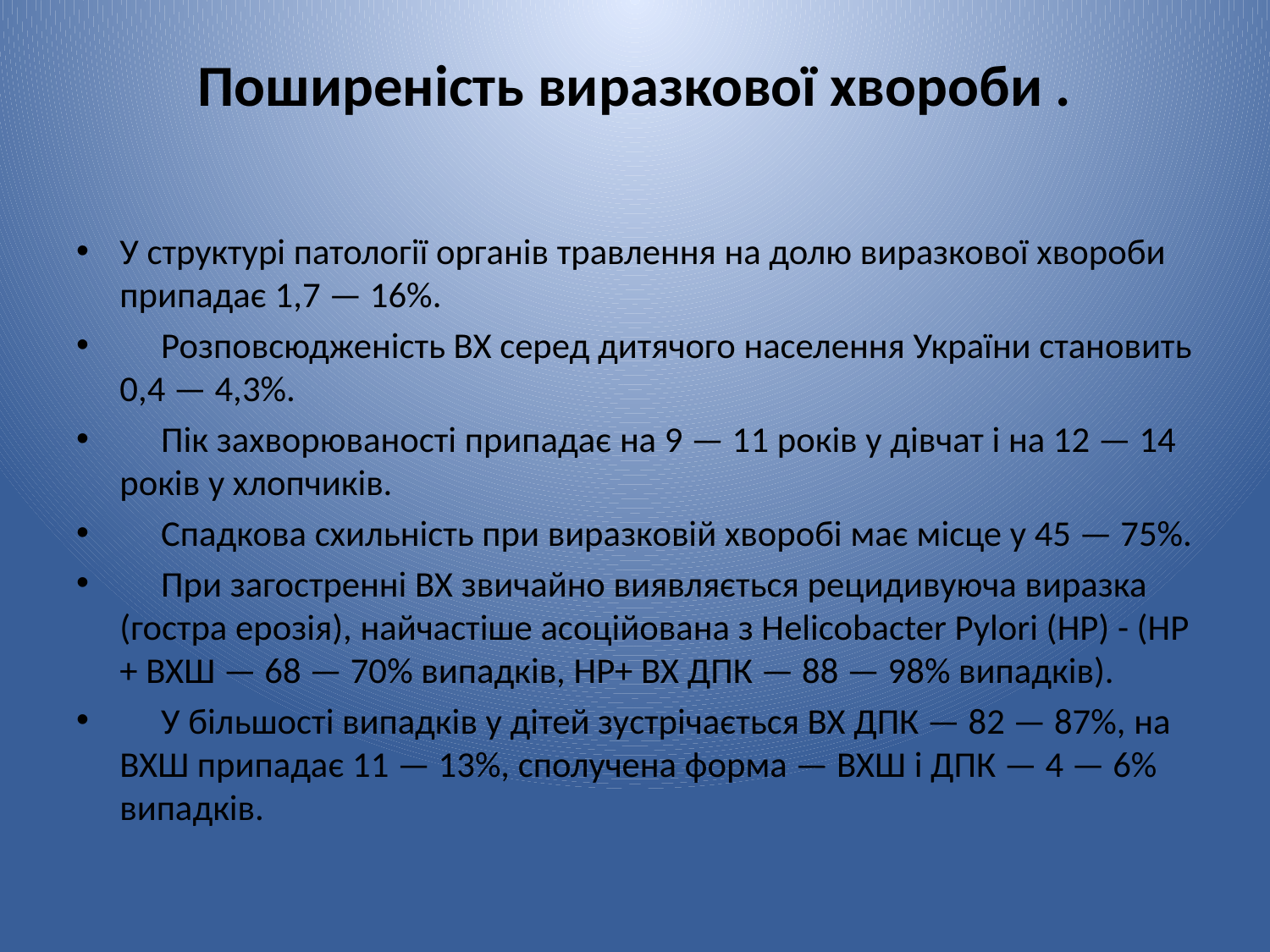

# Поширеність виразкової хвороби .
У структурi патологiї органiв травлення на долю виразкової хвороби припадає 1,7 — 16%.
     Розповсюдженiсть ВХ серед дитячого населення України становить 0,4 — 4,3%.
     Пiк захворюваностi припадає на 9 — 11 рокiв у дiвчат i на 12 — 14 рокiв у хлопчикiв.
     Спадкова схильнiсть при виразковiй хворобi має мiсце у 45 — 75%.
     При загостреннi ВХ звичайно виявляється рецидивуюча виразка (гостра ерозiя), найчастiше асоцiйована з Helicobacter Pylori (НР) - (HP + ВХШ — 68 — 70% випадкiв, НР+ ВХ ДПК — 88 — 98% випадкiв).
     У бiльшостi випадкiв у дiтей зустрiчається ВХ ДПК — 82 — 87%, на ВХШ припадає 11 — 13%, сполучена форма — ВХШ i ДПК — 4 — 6% випадкiв.